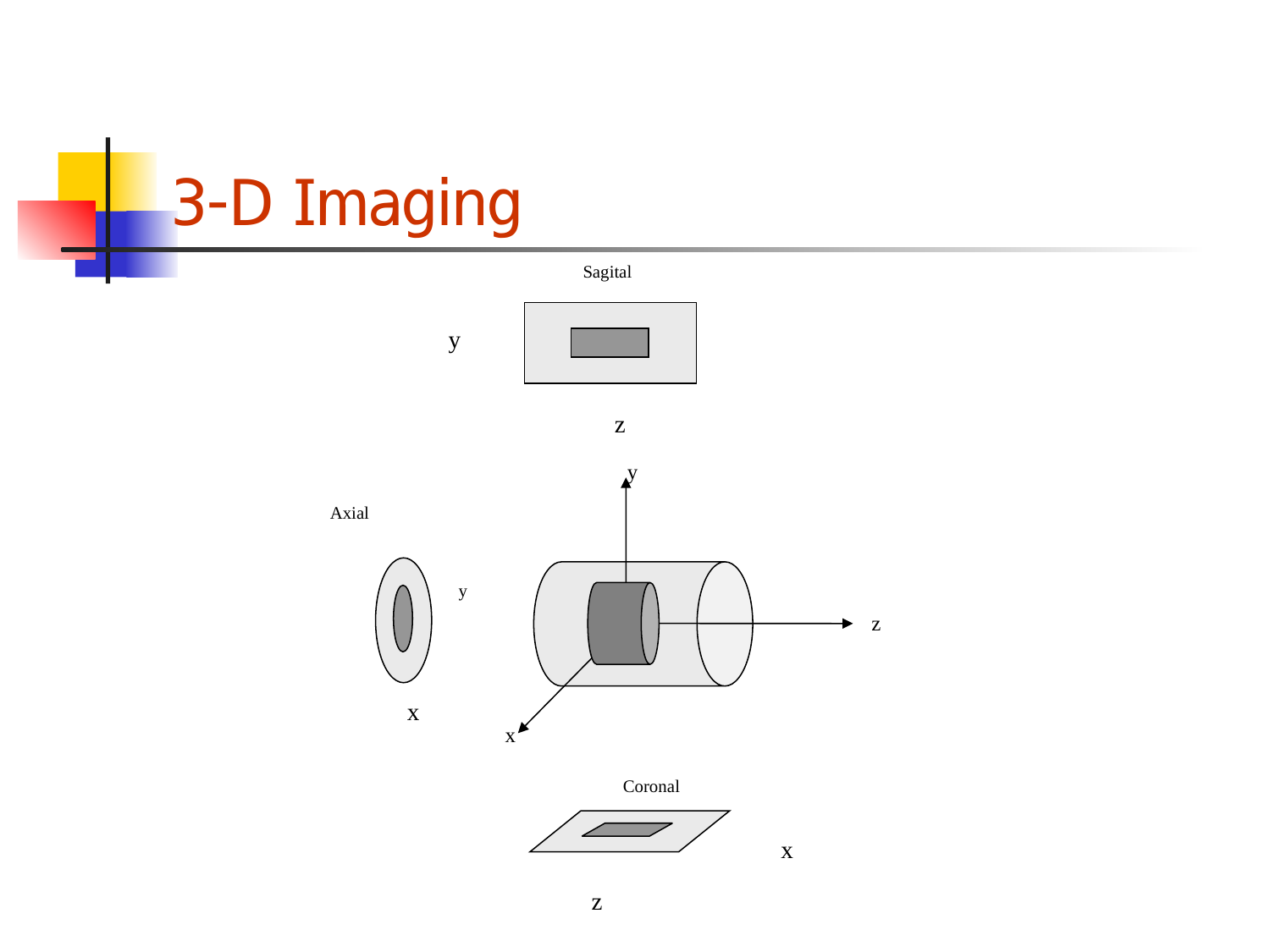

# 3-D Imaging
Sagital

y
z
y

Axial

x
y
z
x
Coronal

x
z